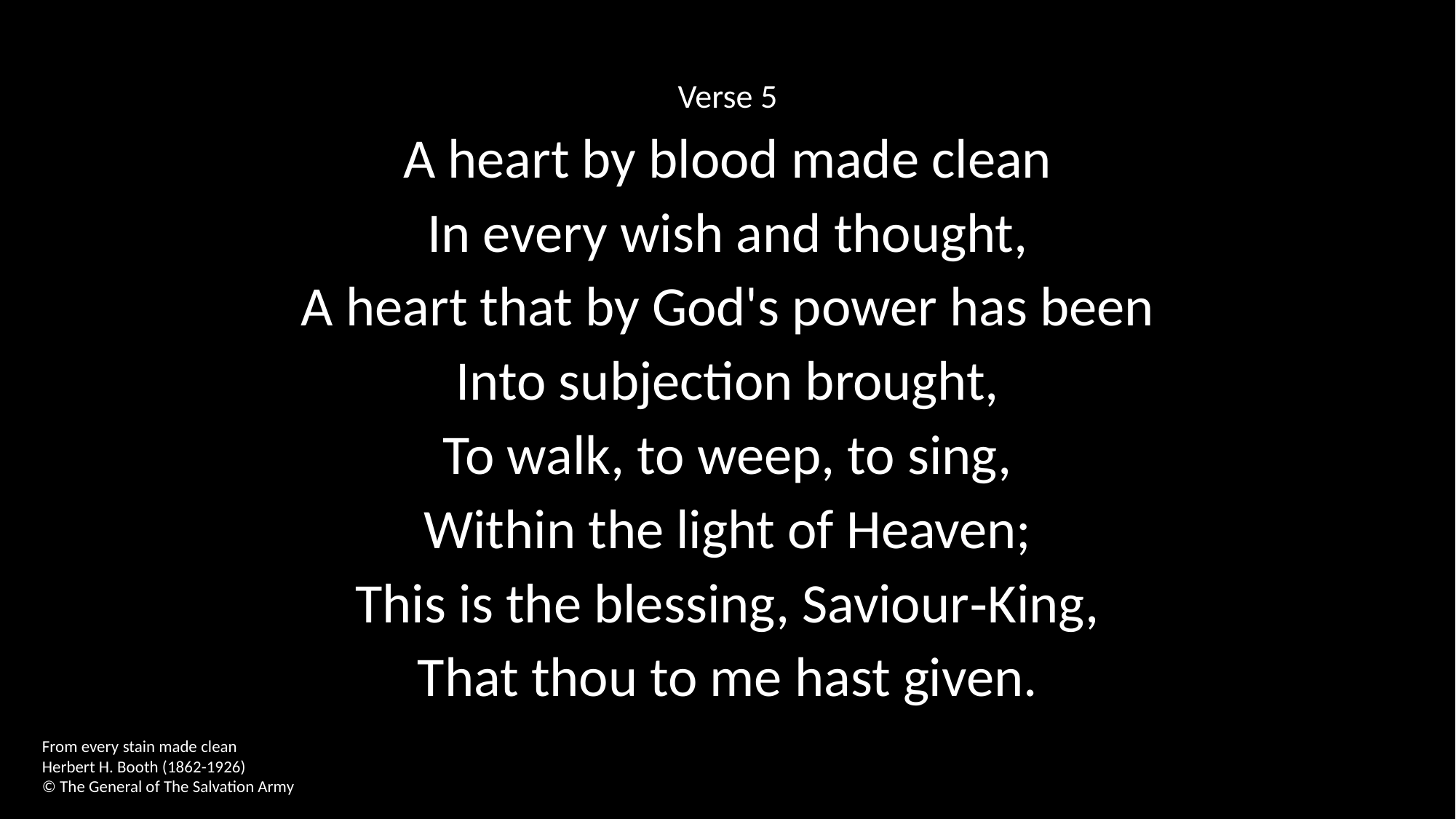

Verse 5
A heart by blood made clean
In every wish and thought,
A heart that by God's power has been
Into subjection brought,
To walk, to weep, to sing,
Within the light of Heaven;
This is the blessing, Saviour‑King,
That thou to me hast given.
From every stain made clean
Herbert H. Booth (1862-1926)
© The General of The Salvation Army